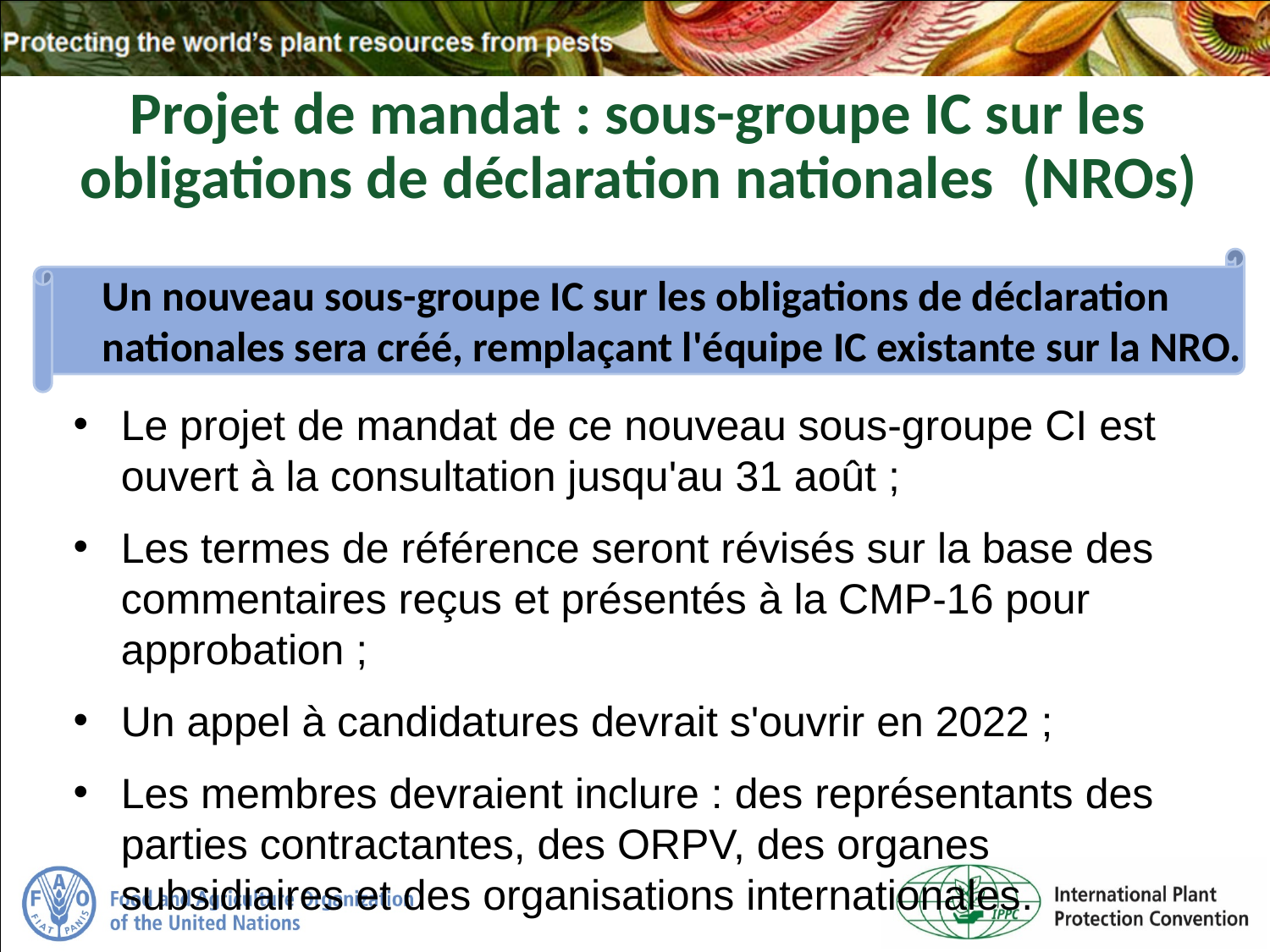

Projet de mandat : sous-groupe IC sur les obligations de déclaration nationales  (NROs)

Un nouveau sous-groupe IC sur les obligations de déclaration nationales sera créé, remplaçant l'équipe IC existante sur la NRO.
Le projet de mandat de ce nouveau sous-groupe CI est ouvert à la consultation jusqu'au 31 août ;
Les termes de référence seront révisés sur la base des commentaires reçus et présentés à la CMP-16 pour approbation ;
Un appel à candidatures devrait s'ouvrir en 2022 ;
Les membres devraient inclure : des représentants des parties contractantes, des ORPV, des organes subsidiaires et des organisations internationales.